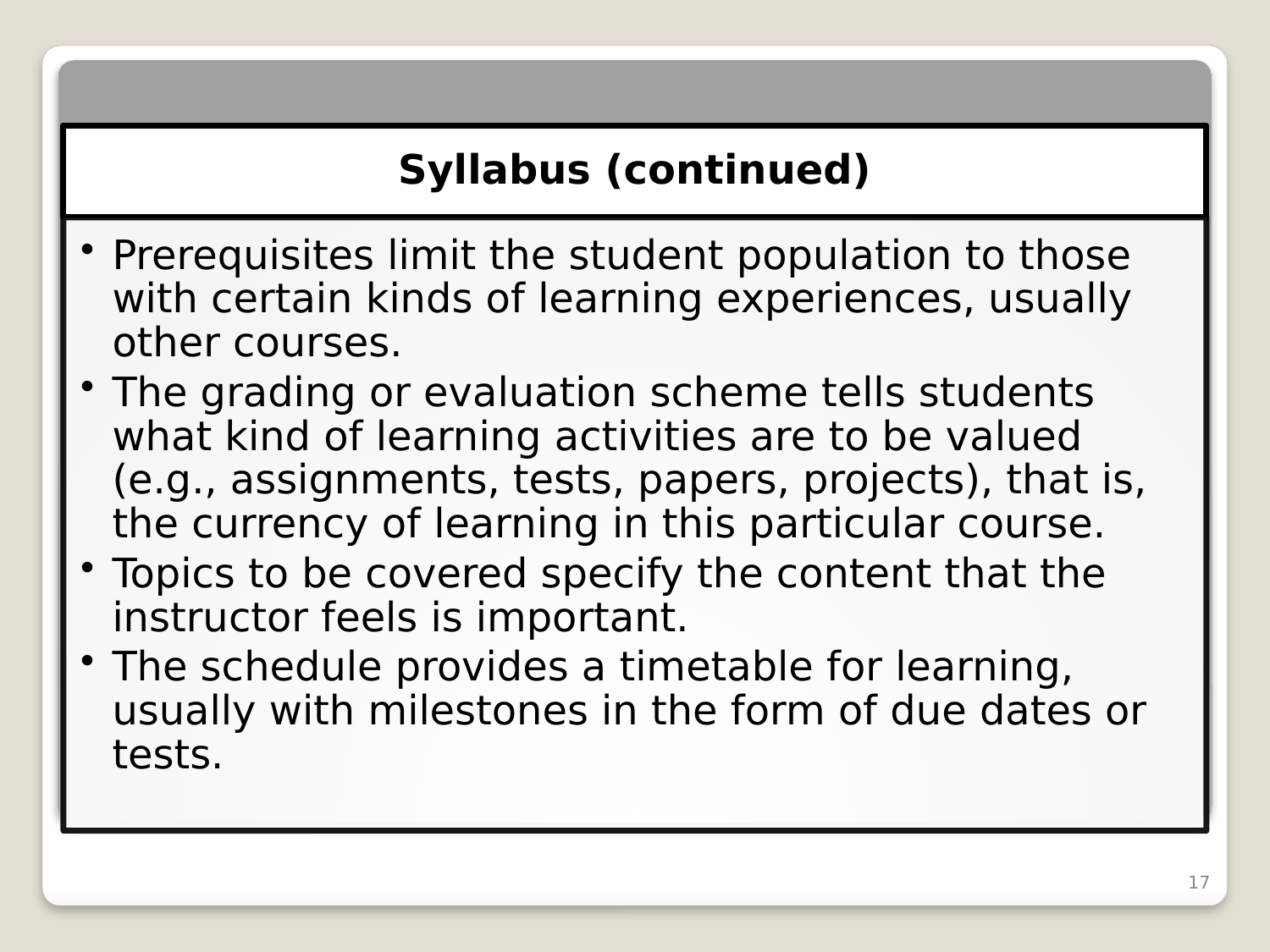

Syllabus (continued)
Prerequisites limit the student population to those with certain kinds of learning experiences, usually other courses.
The grading or evaluation scheme tells students what kind of learning activities are to be valued (e.g., assignments, tests, papers, projects), that is, the currency of learning in this particular course.
Topics to be covered specify the content that the instructor feels is important.
The schedule provides a timetable for learning, usually with milestones in the form of due dates or tests.
17